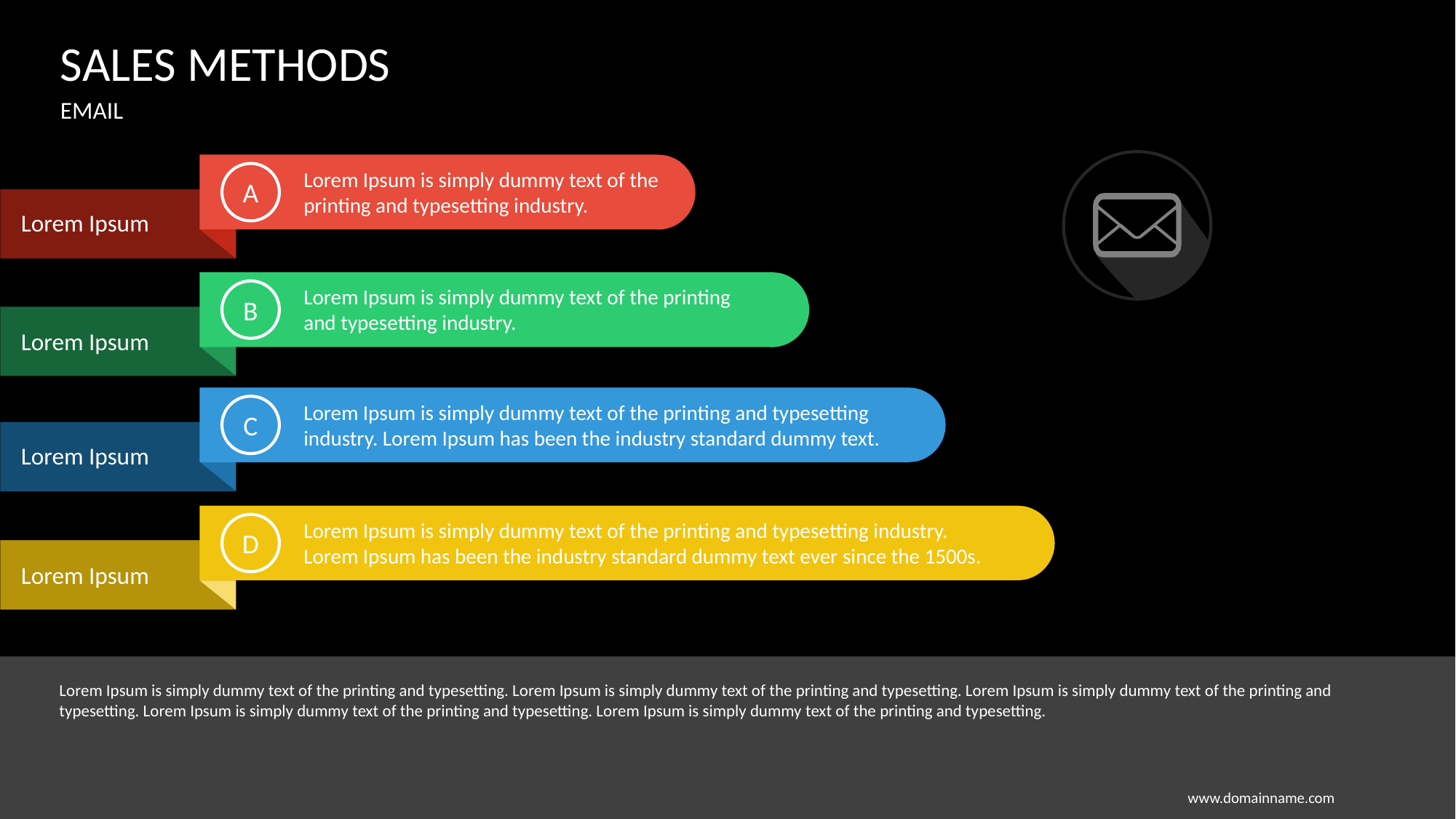

SALES METHODS
Email

Lorem Ipsum is simply dummy text of the printing and typesetting industry.
A
Lorem Ipsum

Lorem Ipsum is simply dummy text of the printing and typesetting industry.
B
Lorem Ipsum

Lorem Ipsum is simply dummy text of the printing and typesetting industry. Lorem Ipsum has been the industry standard dummy text.
C
Lorem Ipsum

Lorem Ipsum is simply dummy text of the printing and typesetting industry. Lorem Ipsum has been the industry standard dummy text ever since the 1500s.
D
Lorem Ipsum

Lorem Ipsum is simply dummy text of the printing and typesetting. Lorem Ipsum is simply dummy text of the printing and typesetting. Lorem Ipsum is simply dummy text of the printing and typesetting. Lorem Ipsum is simply dummy text of the printing and typesetting. Lorem Ipsum is simply dummy text of the printing and typesetting.
www.domainname.com
Logo Company
4